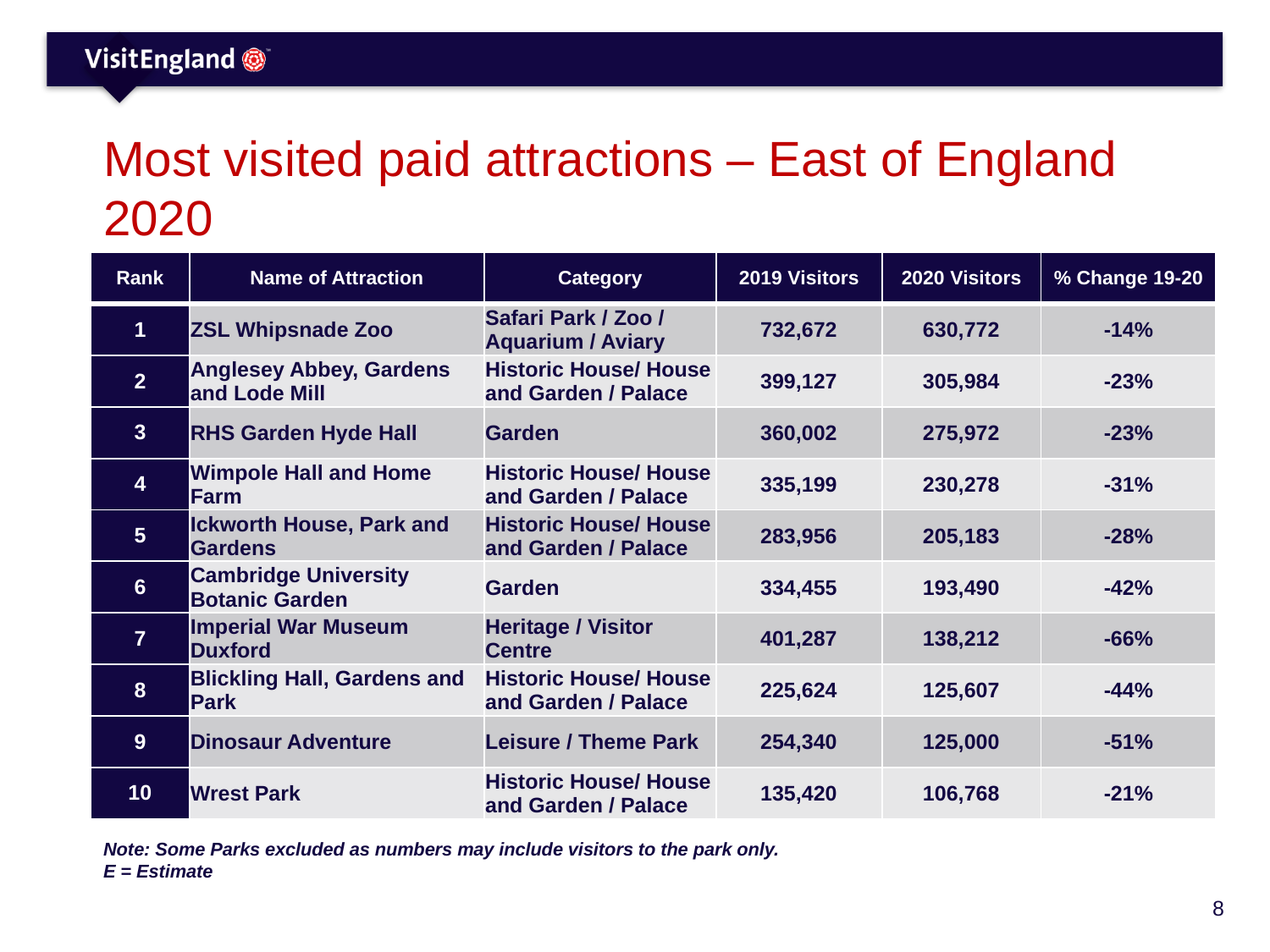

# Most visited paid attractions – East of England 2020 (1/2)
| Rank | Name of Attraction | Category | 2019 Visitors | 2020 Visitors | % Change 19-20 |
| --- | --- | --- | --- | --- | --- |
| 1 | ZSL Whipsnade Zoo | Safari Park / Zoo / Aquarium / Aviary | 732,672 | 630,772 | -14% |
| 2 | Anglesey Abbey, Gardens and Lode Mill | Historic House/ House and Garden / Palace | 399,127 | 305,984 | -23% |
| 3 | RHS Garden Hyde Hall | Garden | 360,002 | 275,972 | -23% |
| 4 | Wimpole Hall and Home Farm | Historic House/ House and Garden / Palace | 335,199 | 230,278 | -31% |
| 5 | Ickworth House, Park and Gardens | Historic House/ House and Garden / Palace | 283,956 | 205,183 | -28% |
| 6 | Cambridge University Botanic Garden | Garden | 334,455 | 193,490 | -42% |
| 7 | Imperial War Museum Duxford | Heritage / Visitor Centre | 401,287 | 138,212 | -66% |
| 8 | Blickling Hall, Gardens and Park | Historic House/ House and Garden / Palace | 225,624 | 125,607 | -44% |
| 9 | Dinosaur Adventure | Leisure / Theme Park | 254,340 | 125,000 | -51% |
| 10 | Wrest Park | Historic House/ House and Garden / Palace | 135,420 | 106,768 | -21% |
Note: Some Parks excluded as numbers may include visitors to the park only.
E = Estimate